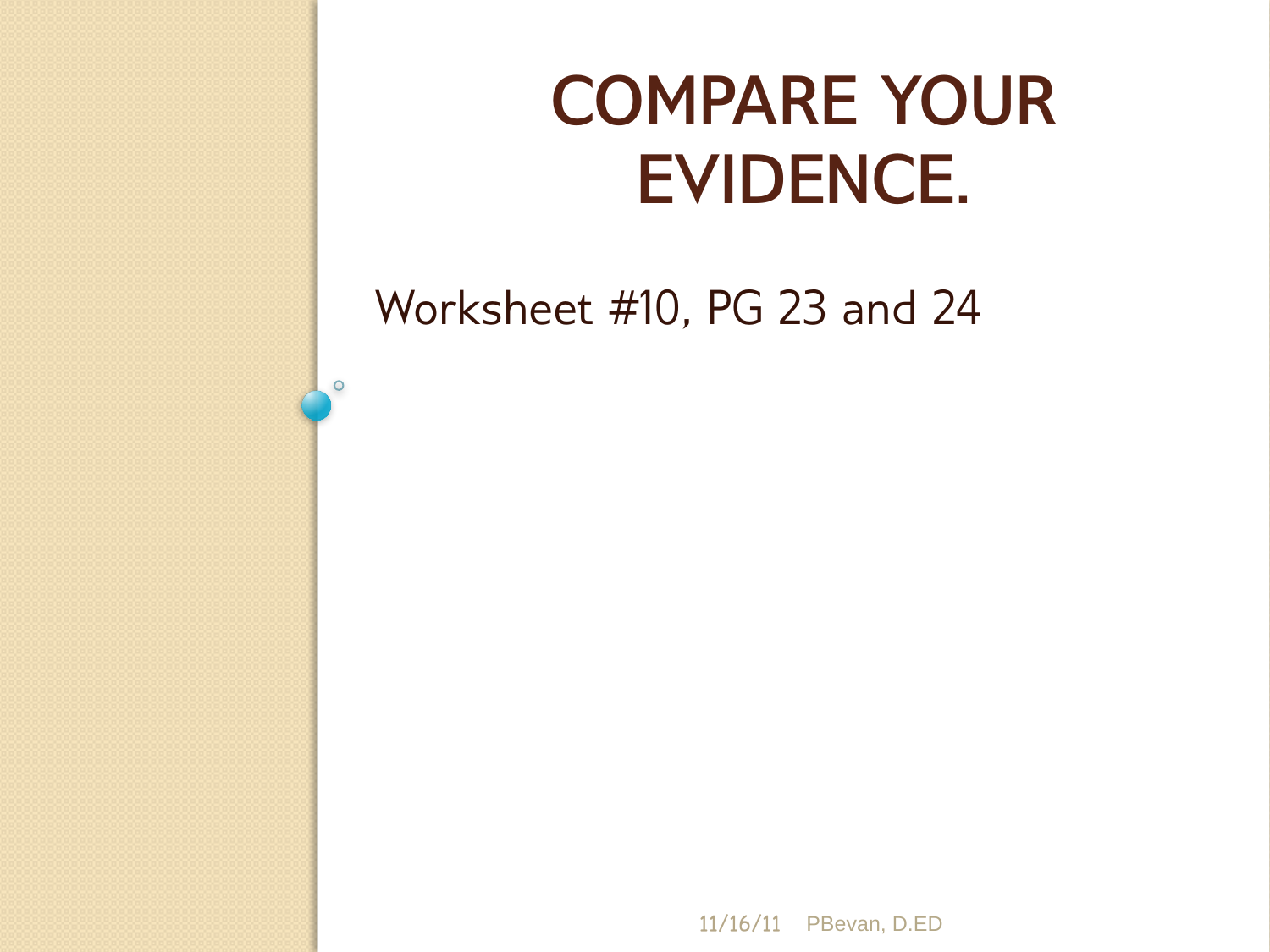

# Compare your evidence.
Worksheet #10, PG 23 and 24

11/16/11
PBevan, D.ED